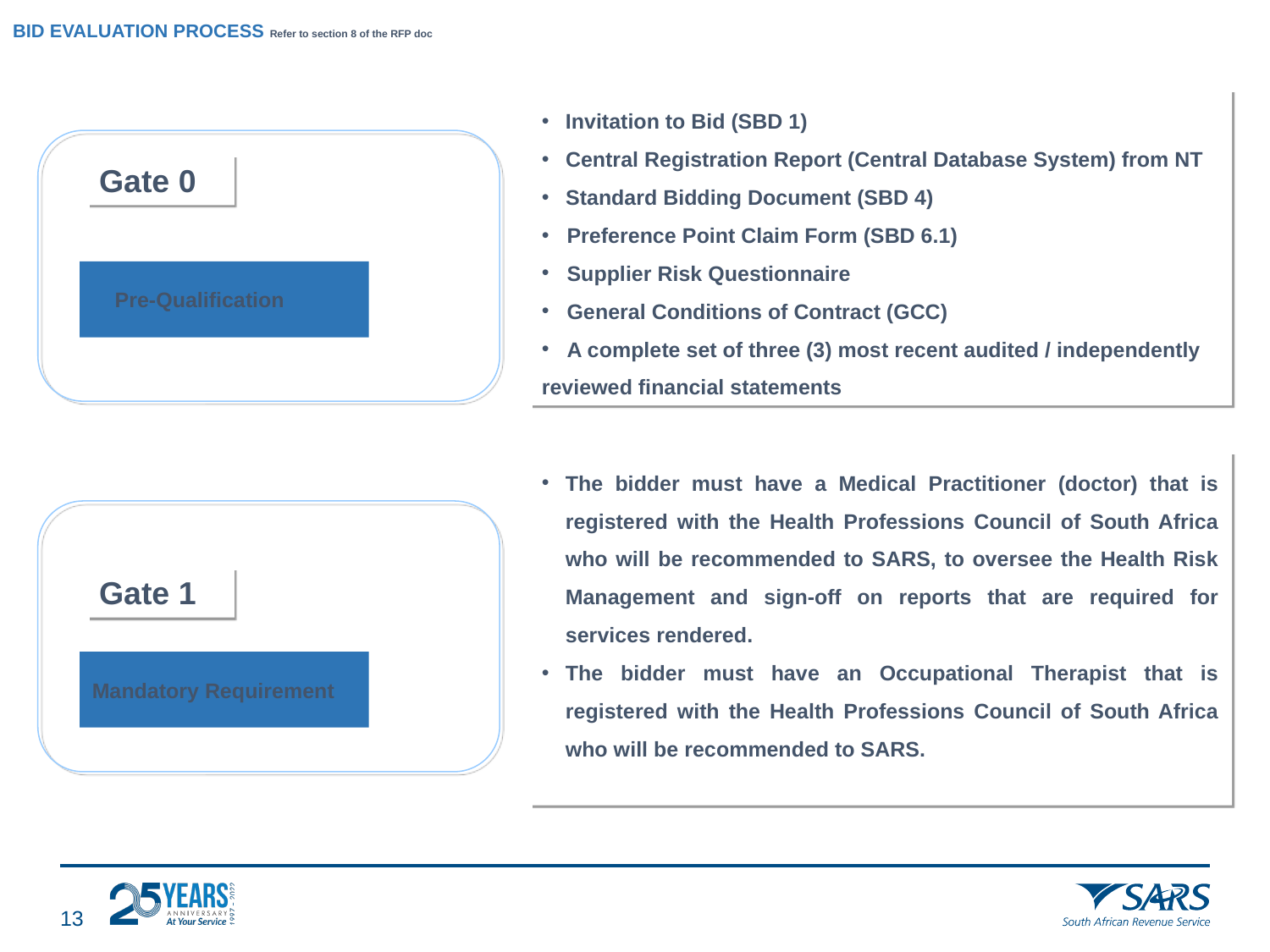

# BID EVALUATION PROCESS Refer to section 8 of the RFP doc
Invitation to Bid (SBD 1)
Central Registration Report (Central Database System) from NT
Standard Bidding Document (SBD 4)
   Preference Point Claim Form (SBD 6.1)
   Supplier Risk Questionnaire
   General Conditions of Contract (GCC)
   A complete set of three (3) most recent audited / independently reviewed financial statements

Gate 0
Pre-Qualification
The bidder must have a Medical Practitioner (doctor) that is registered with the Health Professions Council of South Africa who will be recommended to SARS, to oversee the Health Risk Management and sign-off on reports that are required for services rendered.
The bidder must have an Occupational Therapist that is registered with the Health Professions Council of South Africa who will be recommended to SARS.

Gate 1
Mandatory Requirement
13